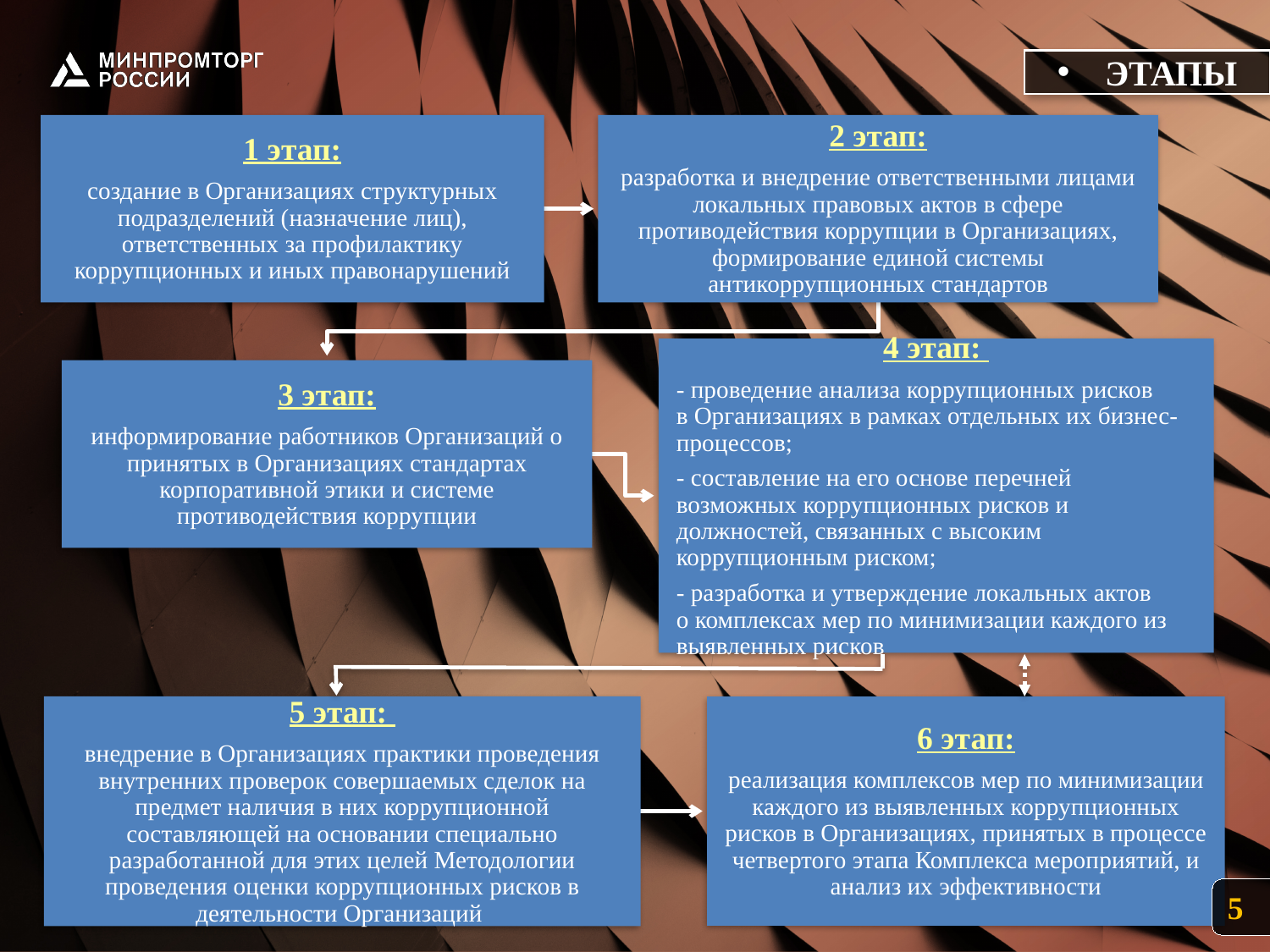

ЭТАПЫ

1 этап:
создание в Организациях структурных подразделений (назначение лиц), ответственных за профилактику коррупционных и иных правонарушений

2 этап:
разработка и внедрение ответственными лицами локальных правовых актов в сфере противодействия коррупции в Организациях, формирование единой системы антикоррупционных стандартов

3 этап:
информирование работников Организаций о принятых в Организациях стандартах корпоративной этики и системе противодействия коррупции

4 этап:
- проведение анализа коррупционных рисков
в Организациях в рамках отдельных их бизнес-процессов;
- составление на его основе перечней возможных коррупционных рисков и должностей, связанных с высоким коррупционным риском;
- разработка и утверждение локальных актов
о комплексах мер по минимизации каждого из выявленных рисков

5 этап:
внедрение в Организациях практики проведения внутренних проверок совершаемых сделок на предмет наличия в них коррупционной составляющей на основании специально разработанной для этих целей Методологии проведения оценки коррупционных рисков в деятельности Организаций
6 этап:
реализация комплексов мер по минимизации каждого из выявленных коррупционных рисков в Организациях, принятых в процессе четвертого этапа Комплекса мероприятий, и анализ их эффективности
5